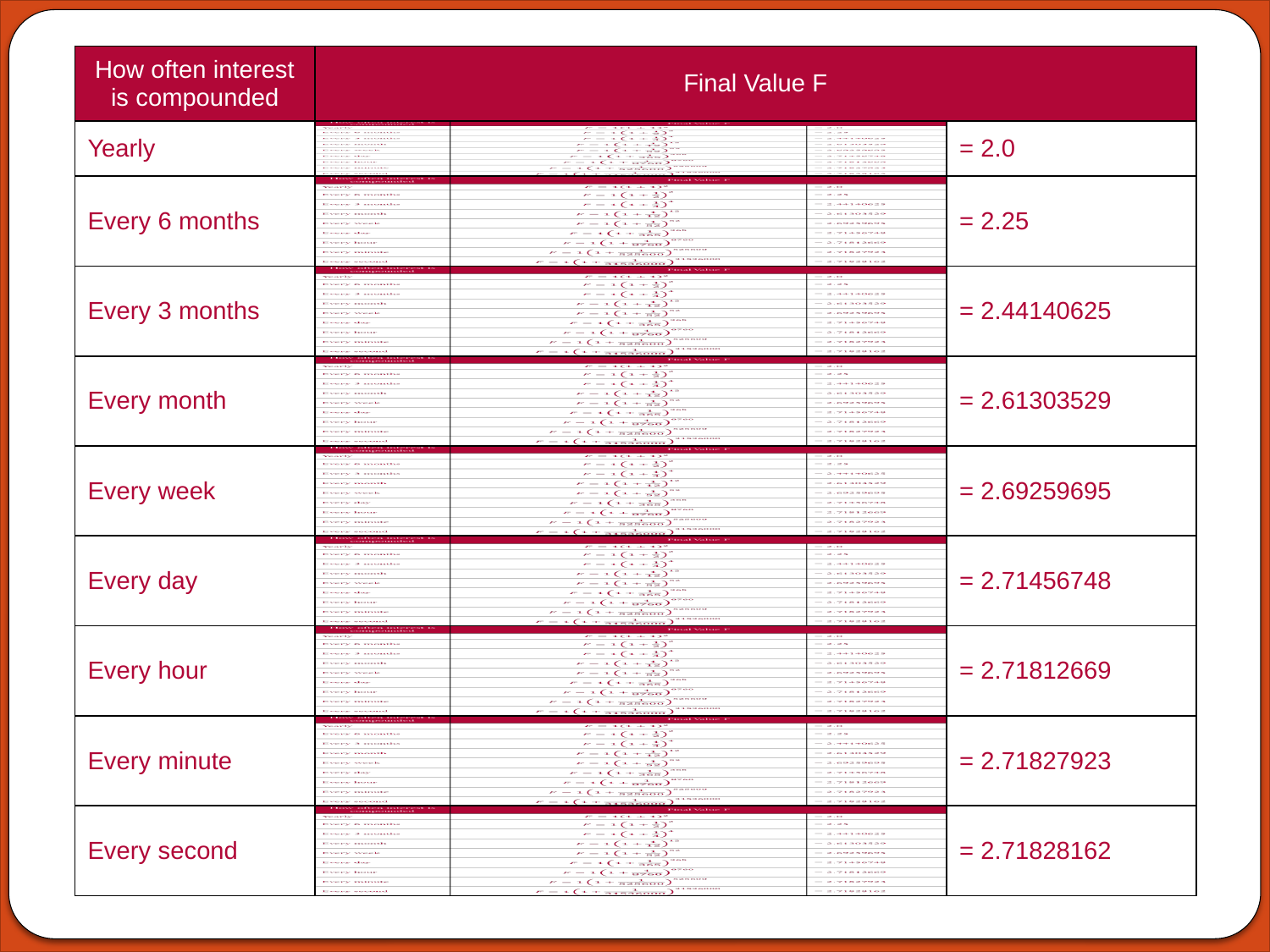

| How often interest is compounded | Final Value F |  |
| --- | --- | --- |
| Yearly |  | = 2.0 |
| Every 6 months |  | = 2.25 |
| Every 3 months |  | = 2.44140625 |
| Every month |  | = 2.61303529 |
| Every week |  | = 2.69259695 |
| Every day |  | = 2.71456748 |
| Every hour |  | = 2.71812669 |
| Every minute |  | = 2.71827923 |
| Every second |  | = 2.71828162 |